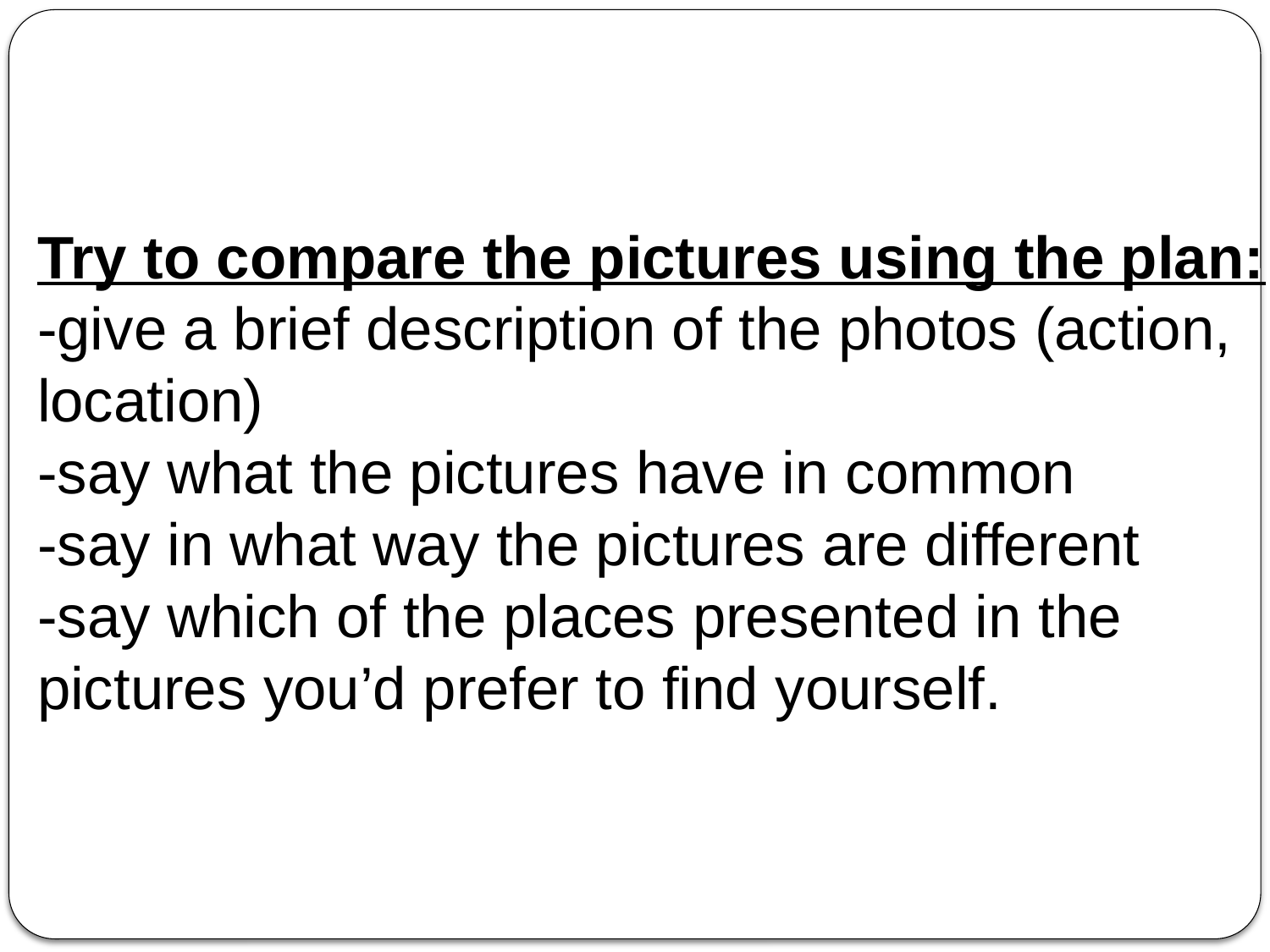

# Try to compare the pictures using the plan: -give a brief description of the photos (action, location) -say what the pictures have in common -say in what way the pictures are different -say which of the places presented in the pictures you’d prefer to find yourself.